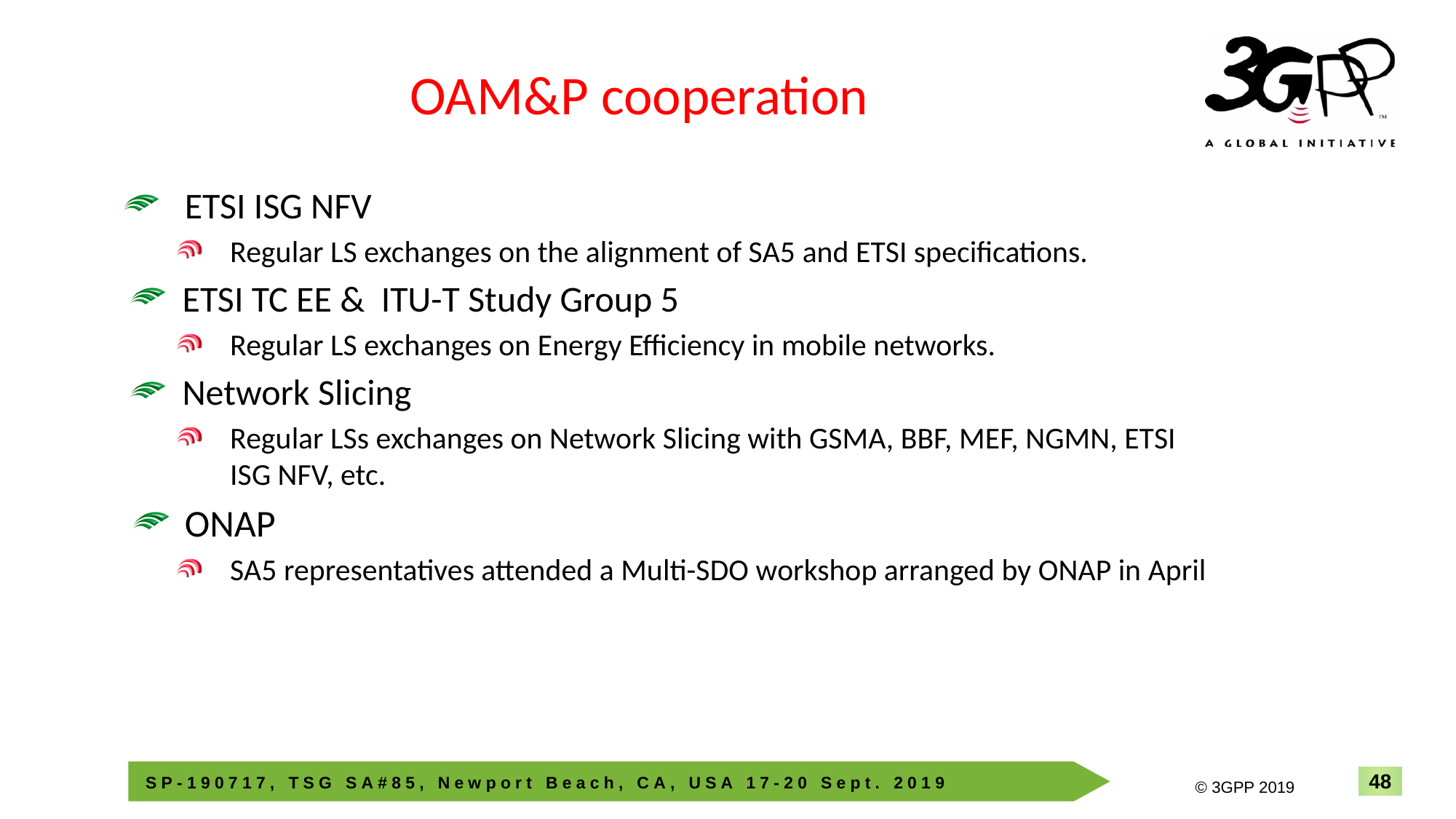

# OAM&P cooperation
ETSI ISG NFV
Regular LS exchanges on the alignment of SA5 and ETSI specifications.
ETSI TC EE &  ITU-T Study Group 5
Regular LS exchanges on Energy Efficiency in mobile networks.
Network Slicing
Regular LSs exchanges on Network Slicing with GSMA, BBF, MEF, NGMN, ETSI ISG NFV, etc.
ONAP
SA5 representatives attended a Multi-SDO workshop arranged by ONAP in April